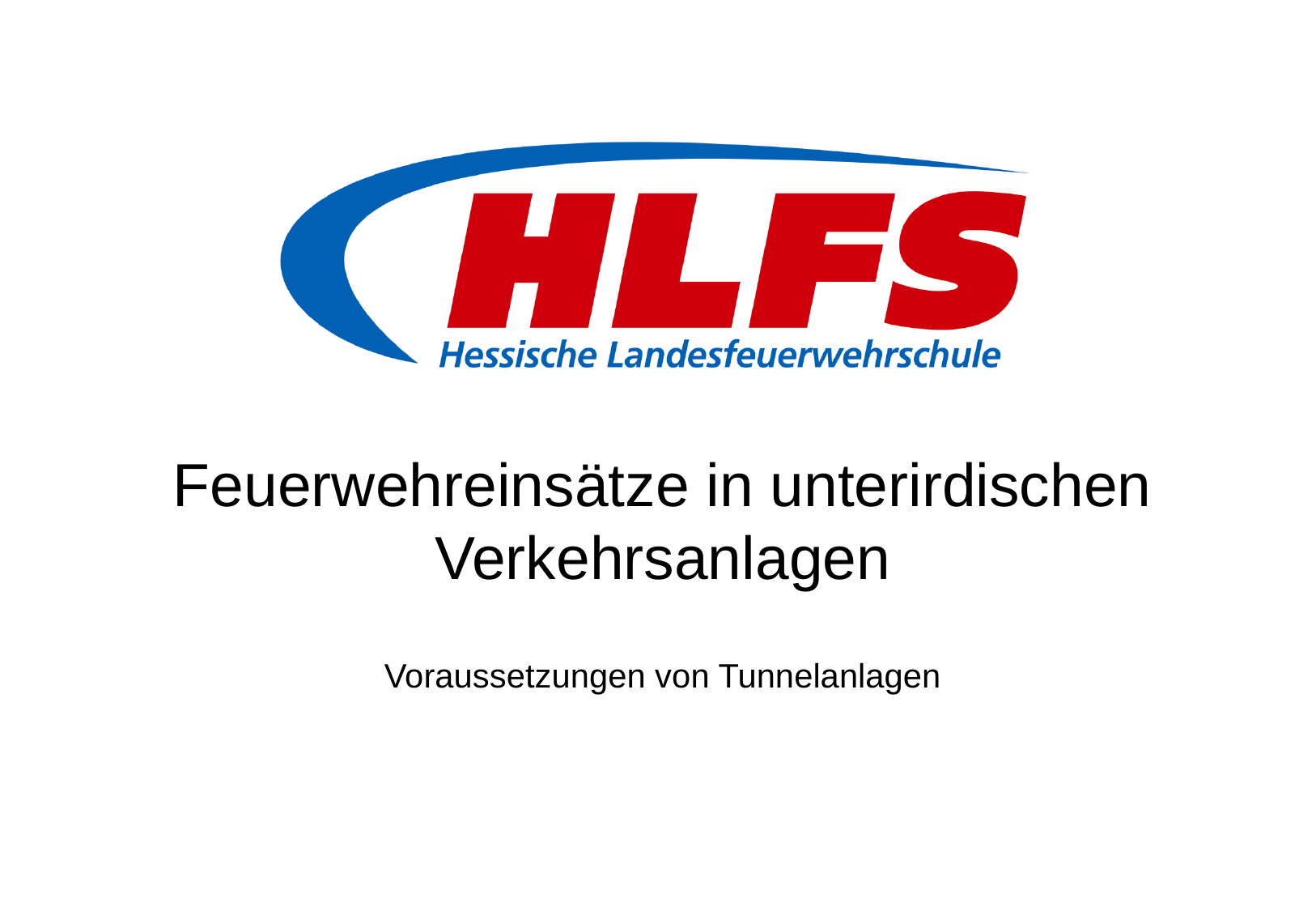

# Feuerwehreinsätze in unterirdischen Verkehrsanlagen
Voraussetzungen von Tunnelanlagen